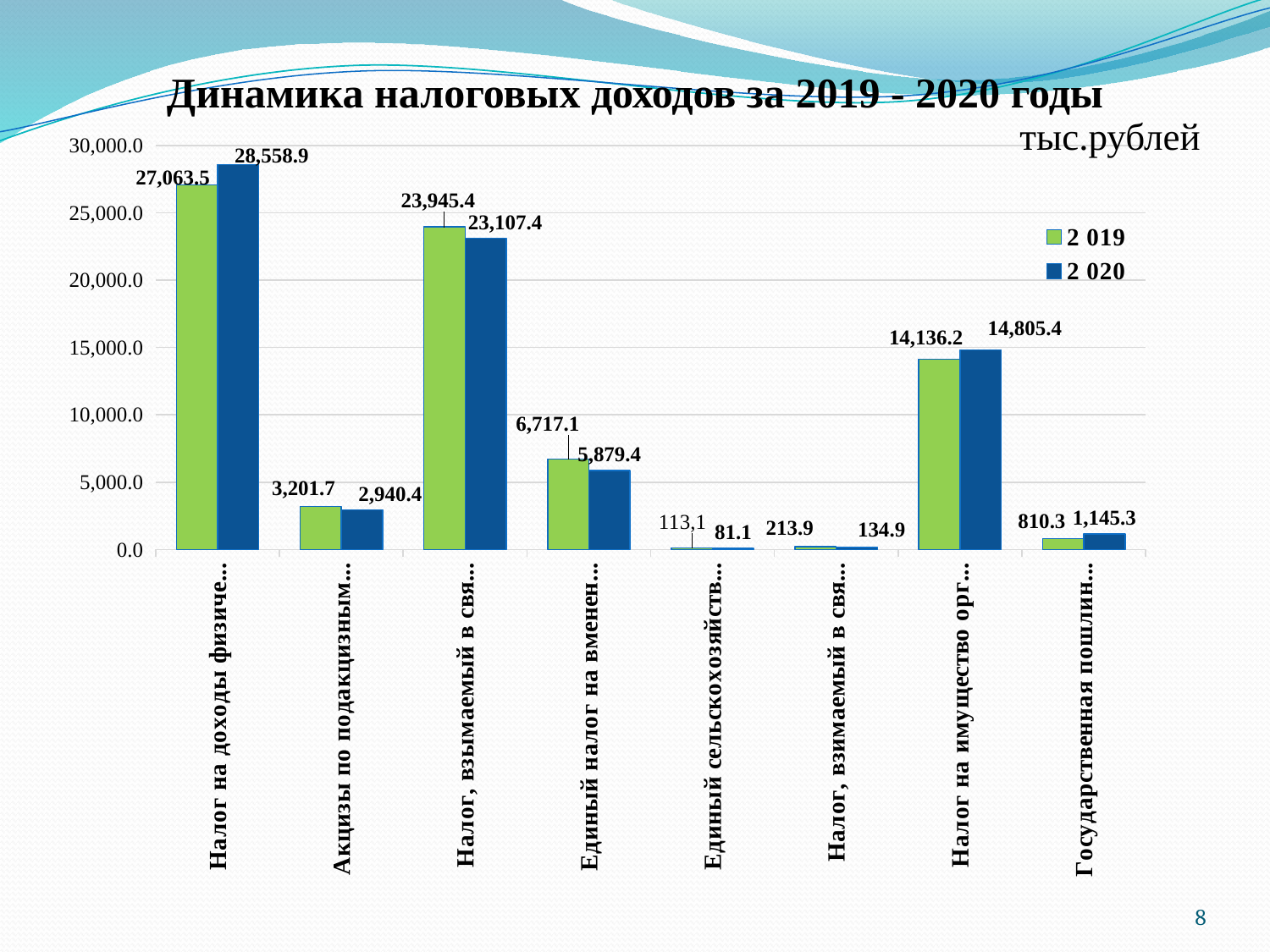

# Динамика налоговых доходов за 2019 - 2020 годы
тыс.рублей

### Chart

| Category | 2 019 | 2 020 |
|---|---|---|
| Налог на доходы физических лиц | 27063.50237 | 28558.941 |
| Акцизы по подакцизным товарам (продуктам), производимым на территории РФ | 3201.70368 | 2940.355 |
| Налог, взымаемый в связи с применением упрощенной системы налогообложения | 23945.43263 | 23107.399 |
| Единый налог на вмененный доход для отдельных видов деятельности | 6717.1247 | 5879.375 |
| Единый сельскохозяйственный налог | 113.1 | 81.06 |
| Налог, взимаемый в связи с применением патентной системы налогообложения | 213.92673 | 134.855 |
| Налог на имущество организаций | 14136.23845 | 14805.442 |
| Государственная пошлина по делам, рассматриваемым в судах общей юрисдикции | 810.33213 | 1145.251 |
8